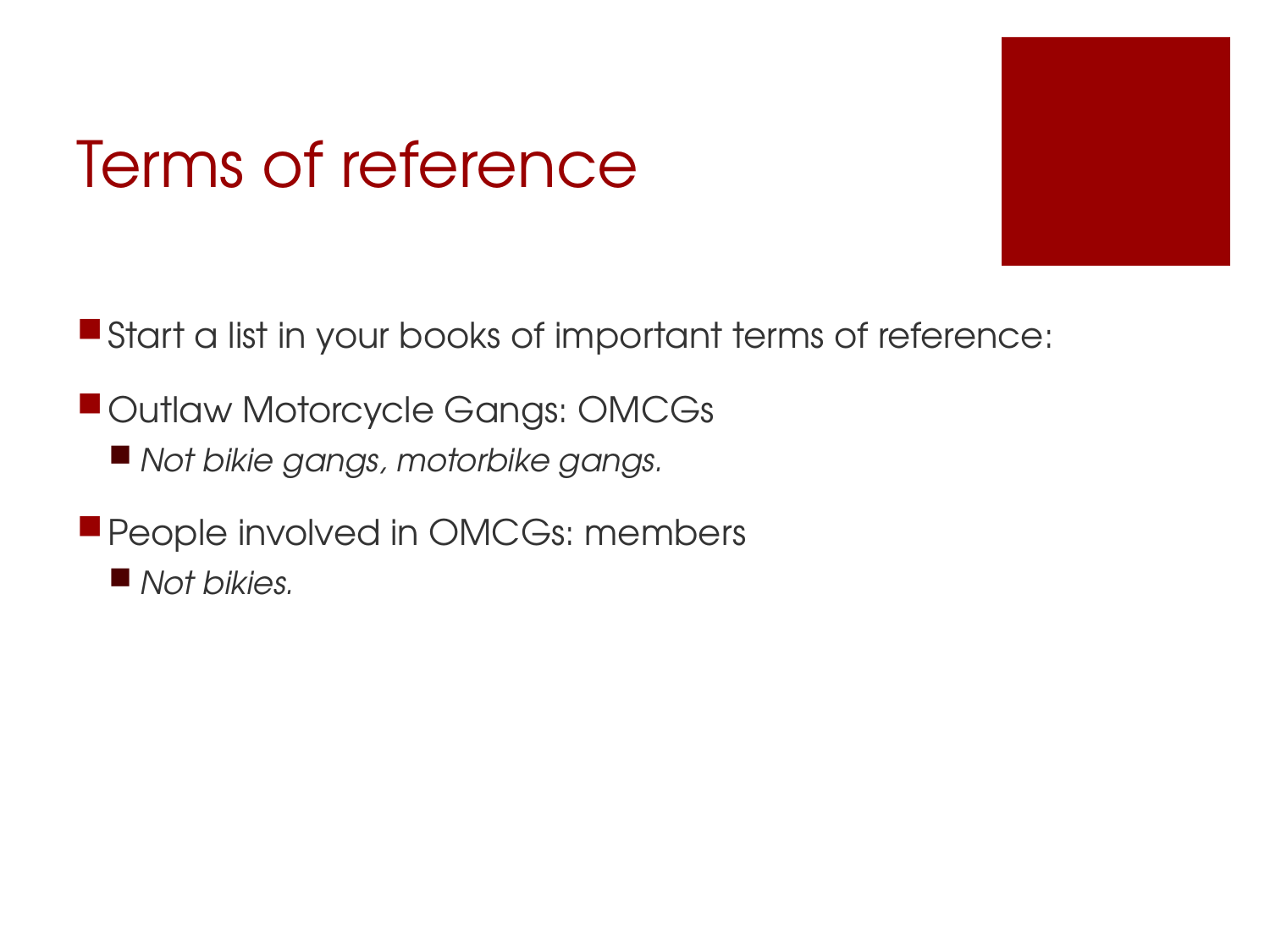

# Terms of reference
Start a list in your books of important terms of reference:
Outlaw Motorcycle Gangs: OMCGs
Not bikie gangs, motorbike gangs.
People involved in OMCGs: members
Not bikies.